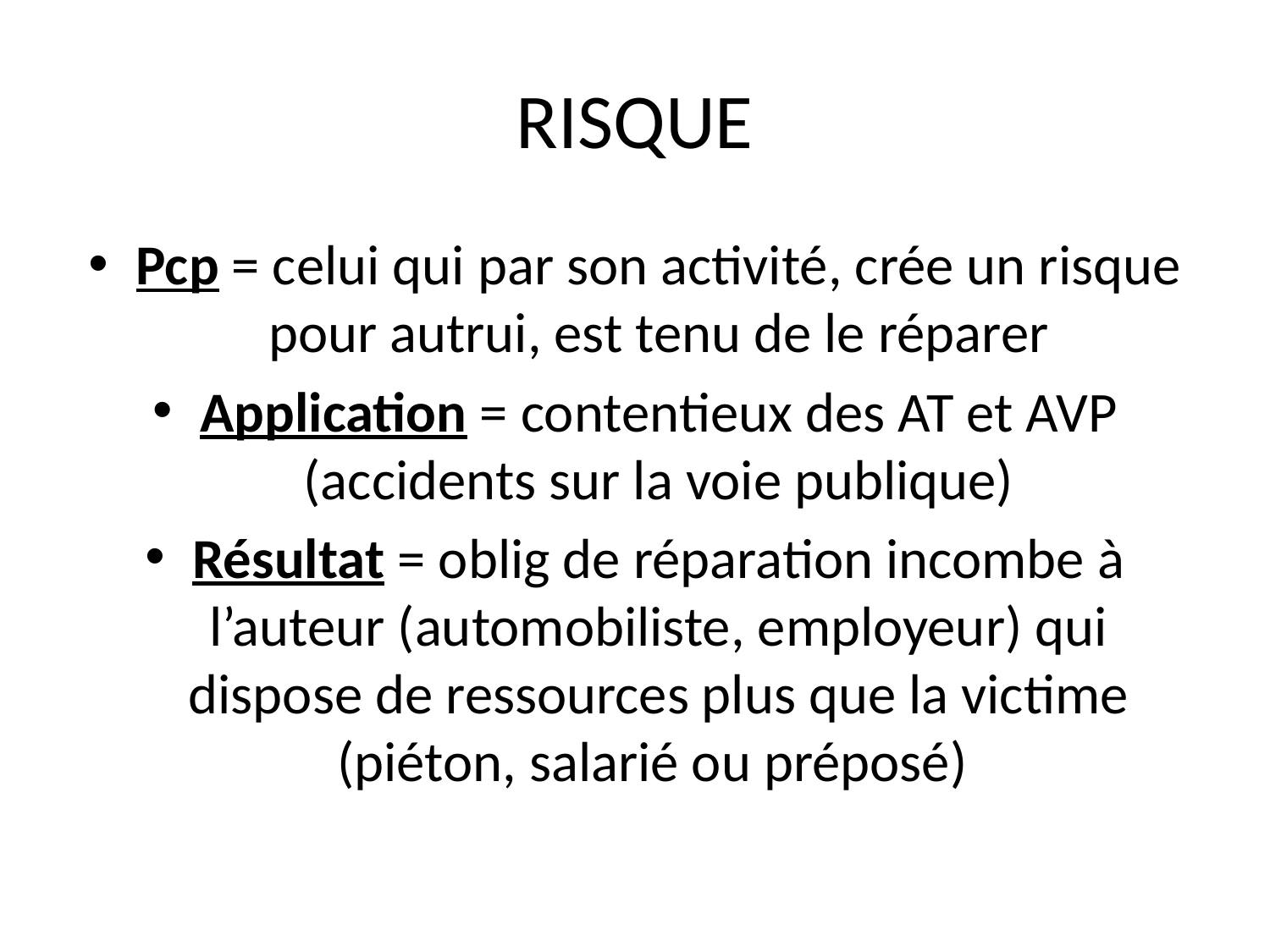

# RISQUE
Pcp = celui qui par son activité, crée un risque pour autrui, est tenu de le réparer
Application = contentieux des AT et AVP (accidents sur la voie publique)
Résultat = oblig de réparation incombe à l’auteur (automobiliste, employeur) qui dispose de ressources plus que la victime (piéton, salarié ou préposé)